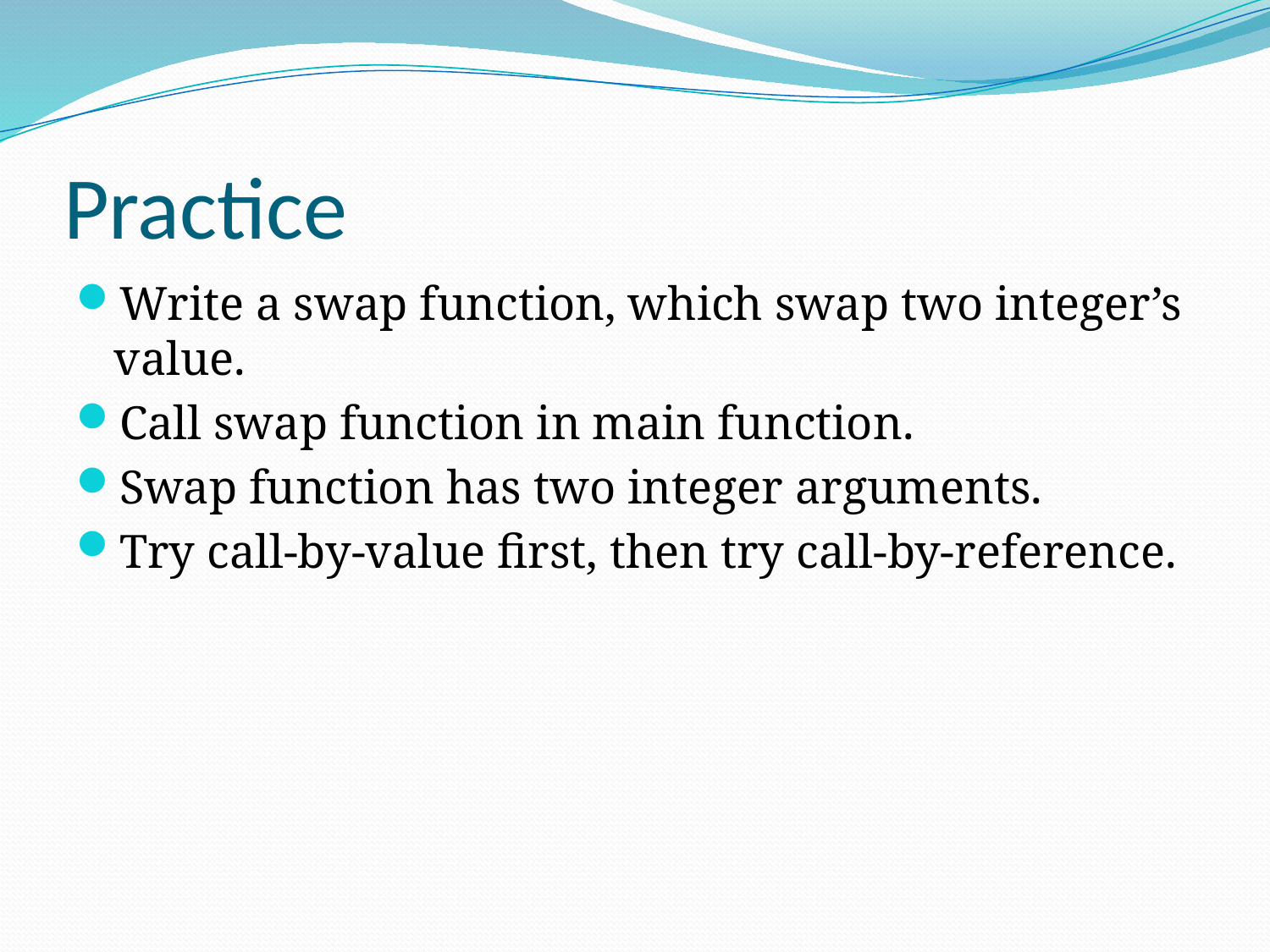

# Practice
Write a swap function, which swap two integer’s value.
Call swap function in main function.
Swap function has two integer arguments.
Try call-by-value first, then try call-by-reference.